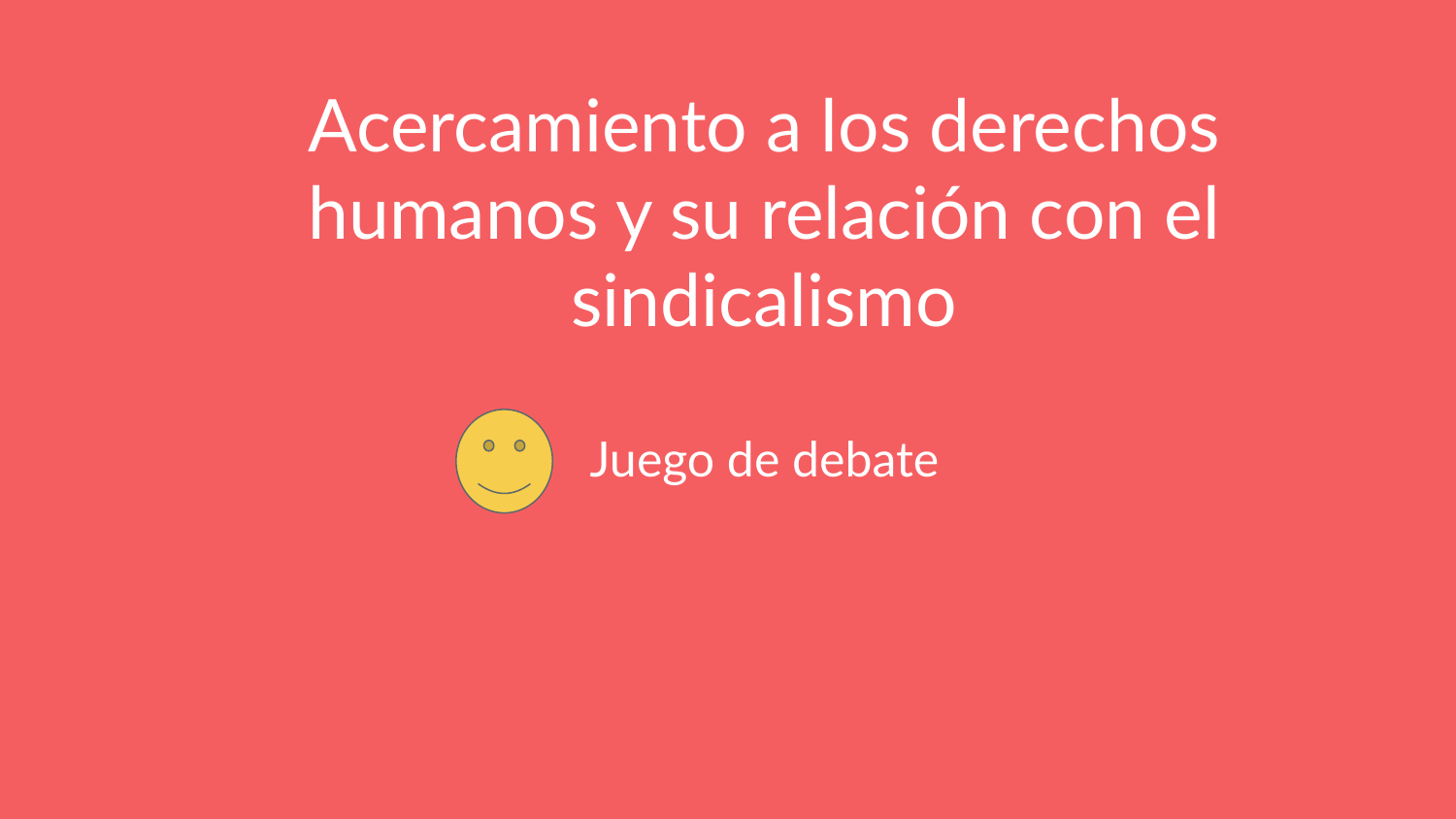

# Acercamiento a los derechos humanos y su relación con el sindicalismo

Juego de debate